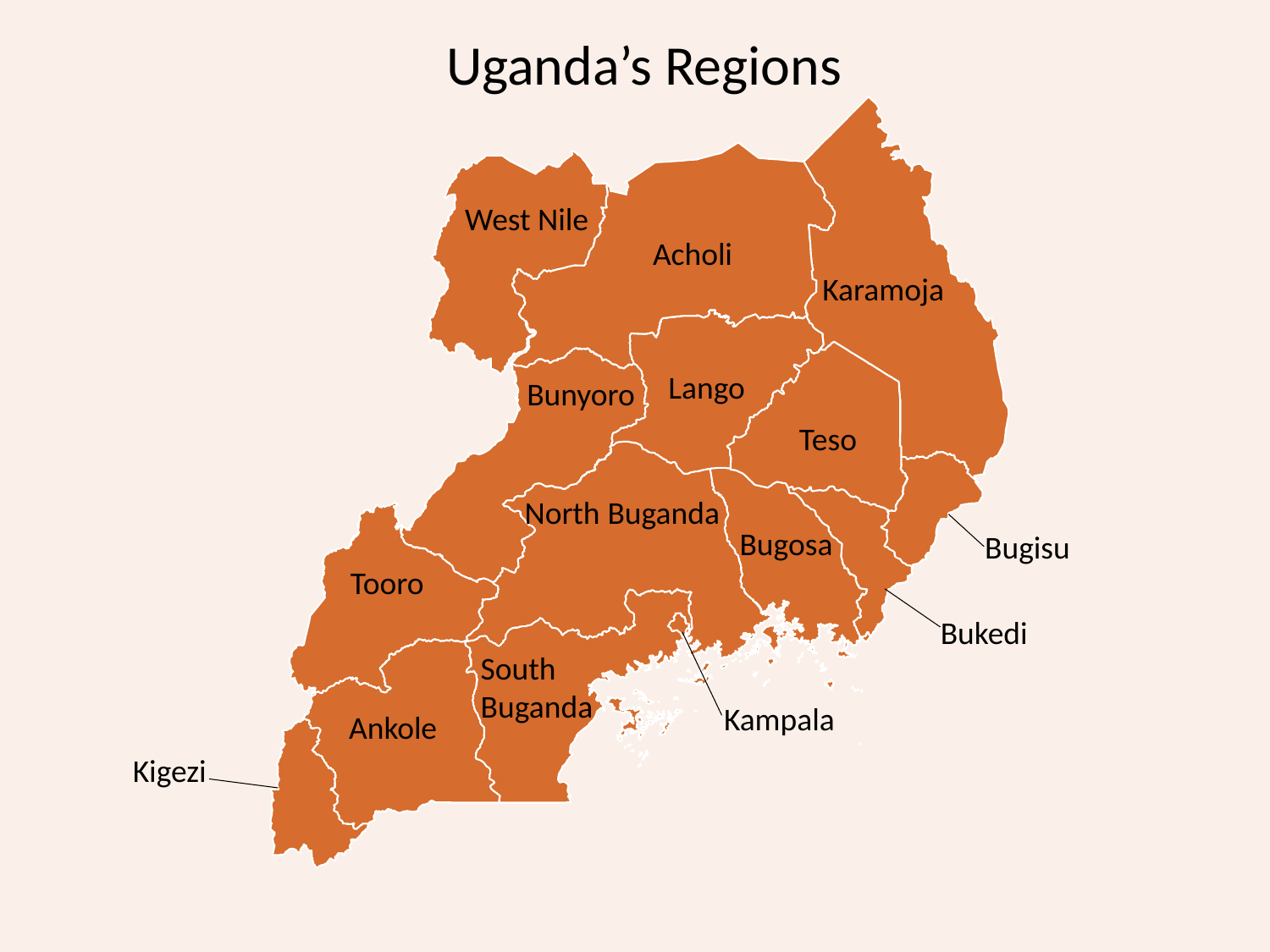

# Uganda’s Regions

West Nile
Acholi
Karamoja

Lango
Bunyoro
Teso

North Buganda

Bugosa
Bugisu
Tooro

Bukedi

South Buganda
Kampala
Ankole

Kigezi